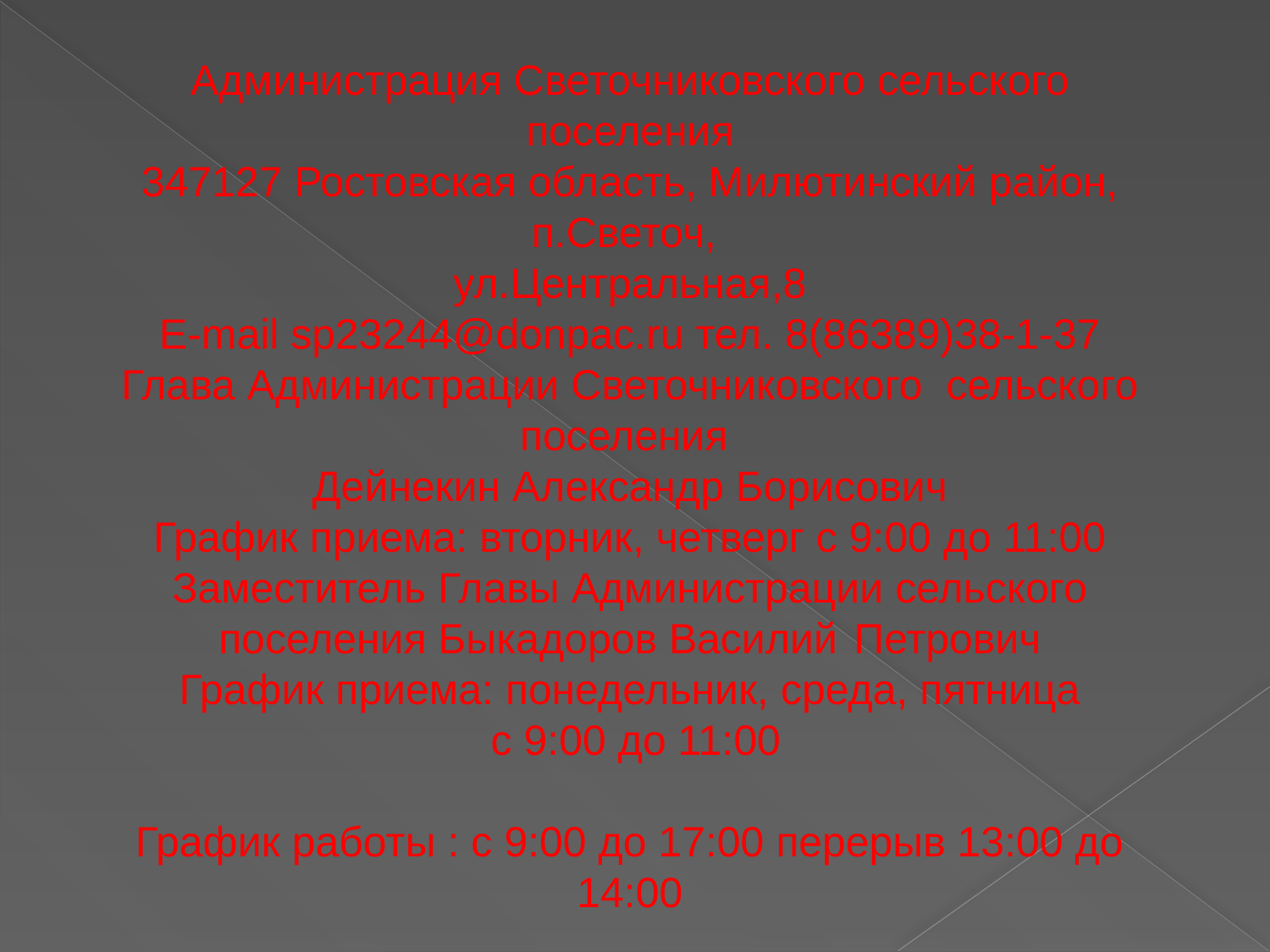

Администрация Светочниковского сельского поселения
347127 Ростовская область, Милютинский район, п.Светоч,
ул.Центральная,8
E-mail sp23244@donpac.ru тел. 8(86389)38-1-37
Глава Администрации Светочниковского  сельского поселения
Дейнекин Александр Борисович
График приема: вторник, четверг с 9:00 до 11:00
Заместитель Главы Администрации сельского поселения Быкадоров Василий	Петрович
График приема: понедельник, среда, пятница
 с 9:00 до 11:00
График работы : с 9:00 до 17:00 перерыв 13:00 до 14:00